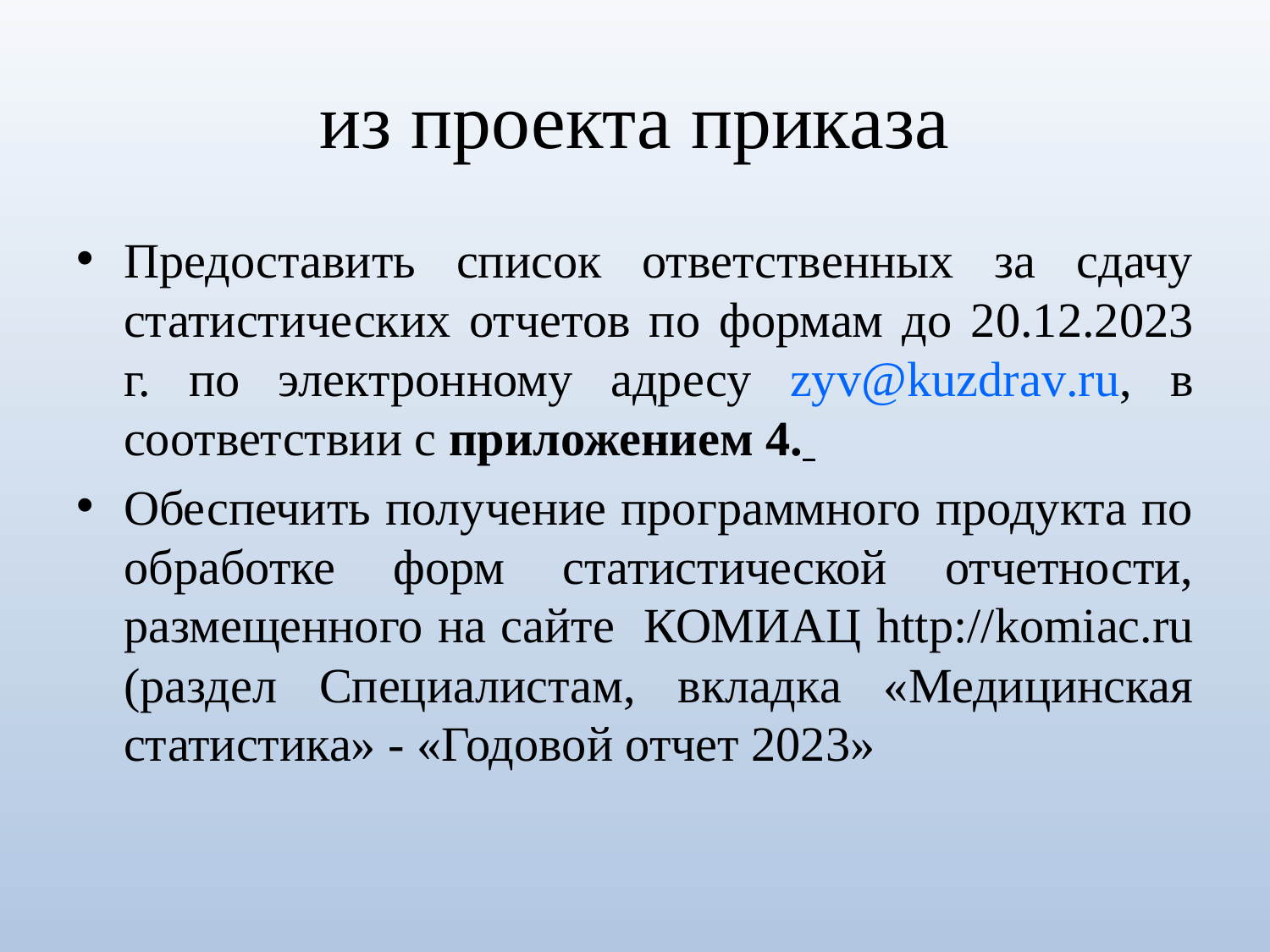

# из проекта приказа
Предоставить список ответственных за сдачу статистических отчетов по формам до 20.12.2023 г. по электронному адресу zyv@kuzdrav.ru, в соответствии с приложением 4.
Обеспечить получение программного продукта по обработке форм статистической отчетности, размещенного на сайте  КОМИАЦ http://komiac.ru (раздел Специалистам, вкладка «Медицинская статистика» - «Годовой отчет 2023»